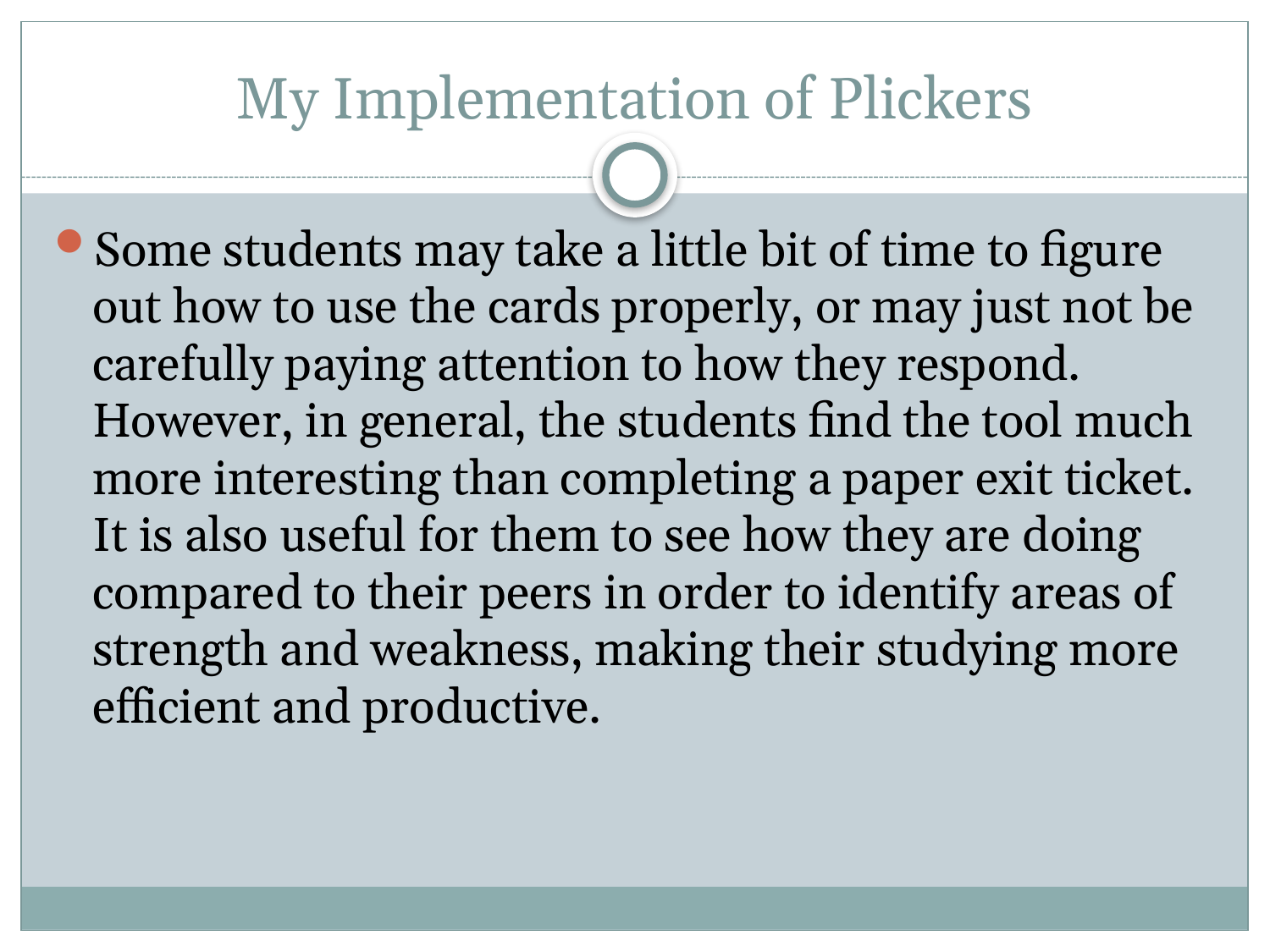

# My Implementation of Plickers
Some students may take a little bit of time to figure out how to use the cards properly, or may just not be carefully paying attention to how they respond. However, in general, the students find the tool much more interesting than completing a paper exit ticket. It is also useful for them to see how they are doing compared to their peers in order to identify areas of strength and weakness, making their studying more efficient and productive.